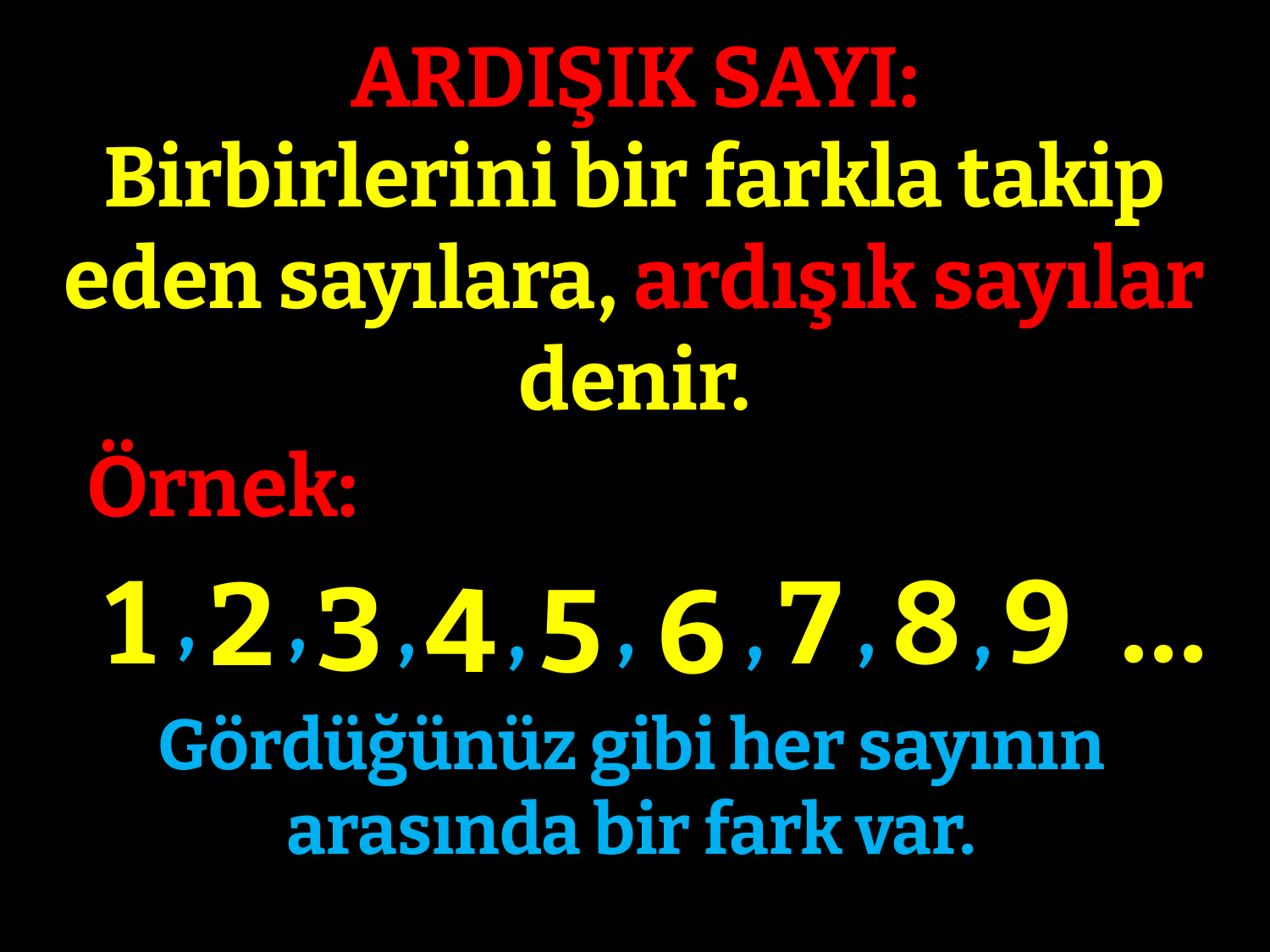

ARDIŞIK SAYI:
Birbirlerini bir farkla takip eden sayılara, ardışık sayılar denir.
#
Örnek:
…
9
7
8
1
2
3
4
5
6
,
,
,
,
,
,
,
,
Gördüğünüz gibi her sayının arasında bir fark var.